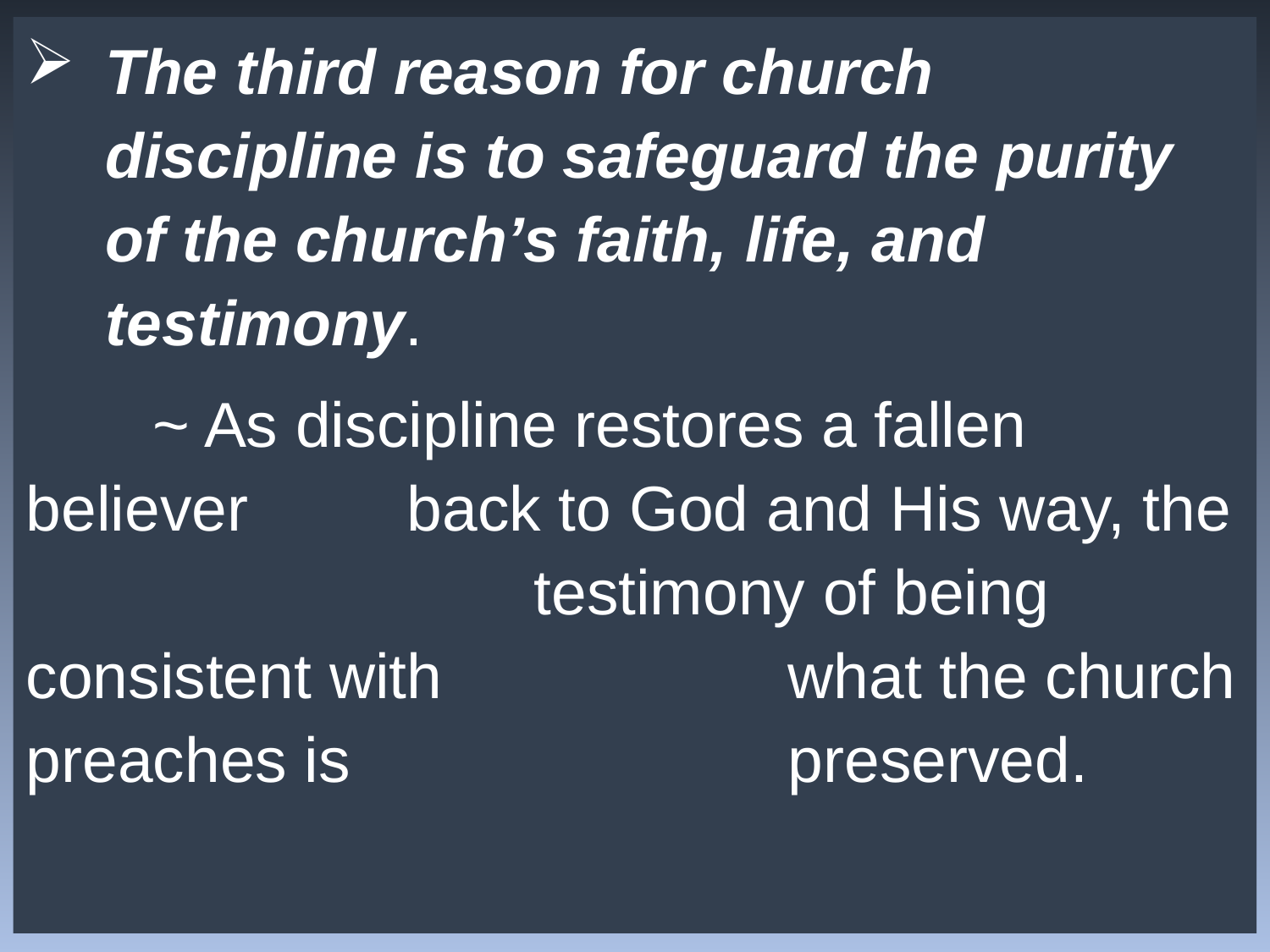

The third reason for church discipline is to safeguard the purity of the church’s faith, life, and testimony.
	~ As discipline restores a fallen believer 		back to God and His way, the 				testimony of being consistent with 			what the church preaches is 				preserved.